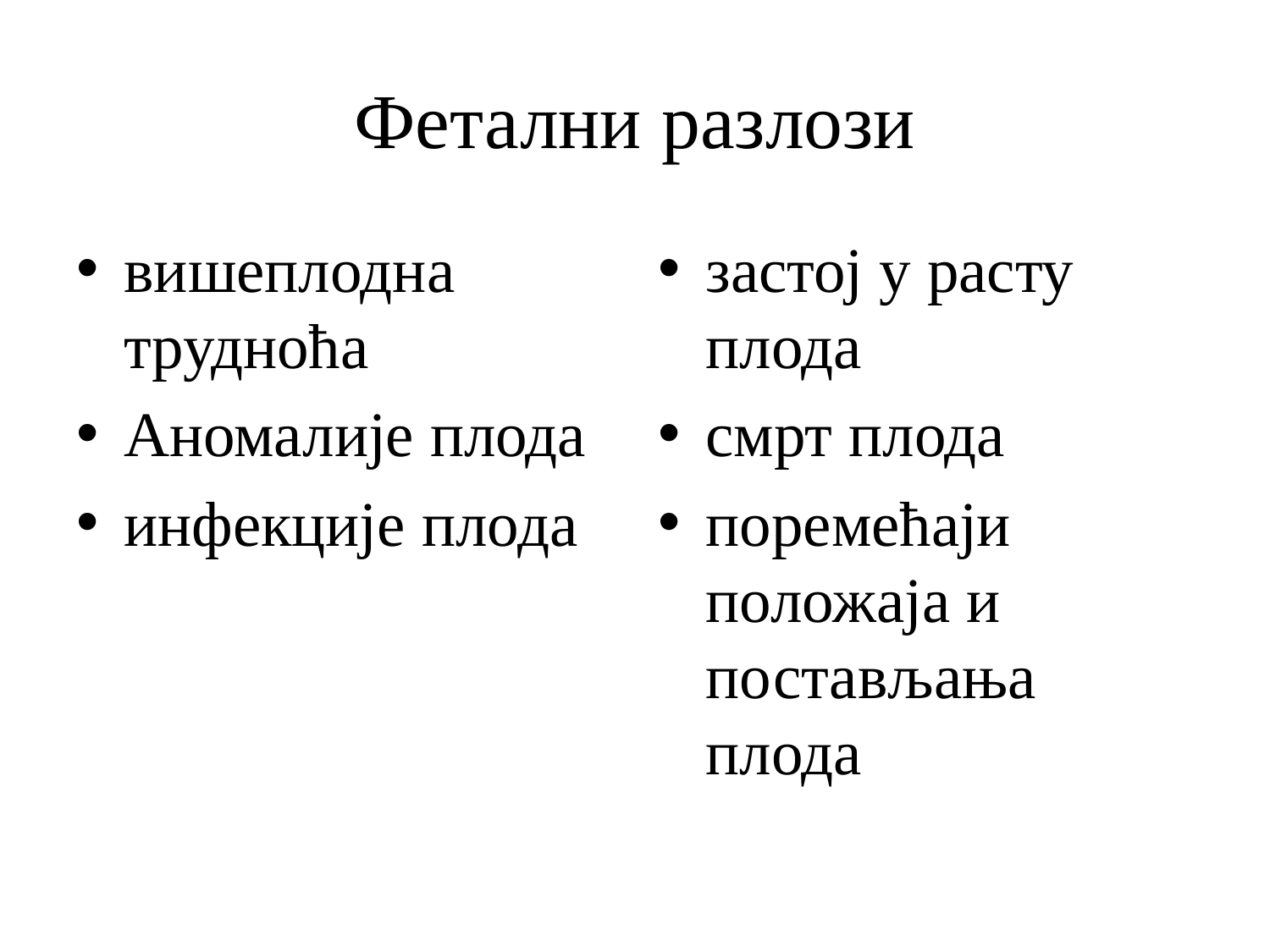

# Фетални разлози
вишеплодна трудноћа
Аномалије плода
инфекције плода

застој у расту плода
смрт плода
поремећаји положаја и постављања плода